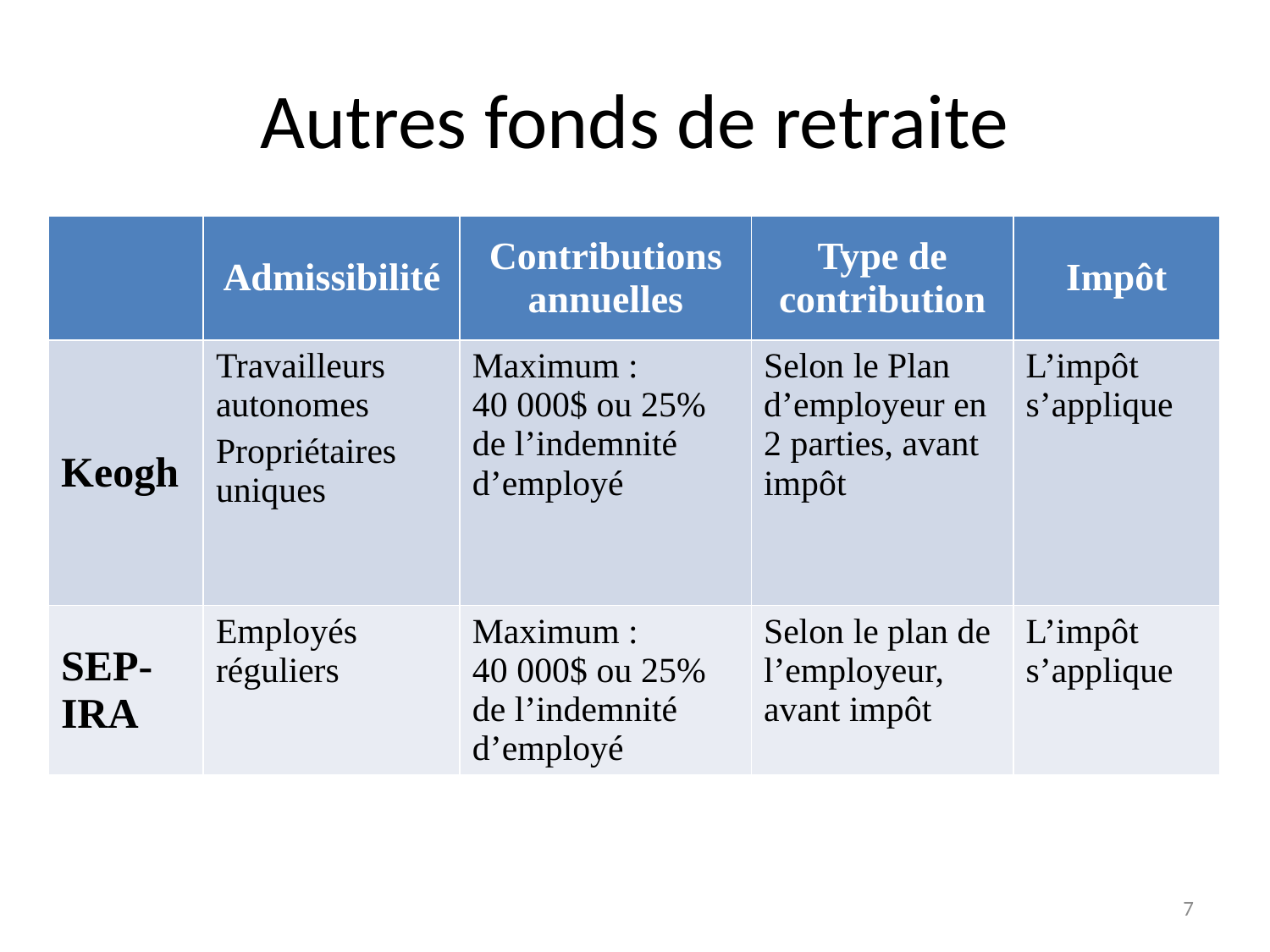

# Autres fonds de retraite
|  | Admissibilité | Contributions annuelles | Type de contribution | Impôt |
| --- | --- | --- | --- | --- |
| Keogh | Travailleurs autonomes Propriétaires uniques | Maximum : 40 000$ ou 25% de l’indemnité d’employé | Selon le Plan d’employeur en 2 parties, avant impôt | L’impôt s’applique |
| SEP- IRA | Employés réguliers | Maximum : 40 000$ ou 25% de l’indemnité d’employé | Selon le plan de l’employeur, avant impôt | L’impôt s’applique |
7